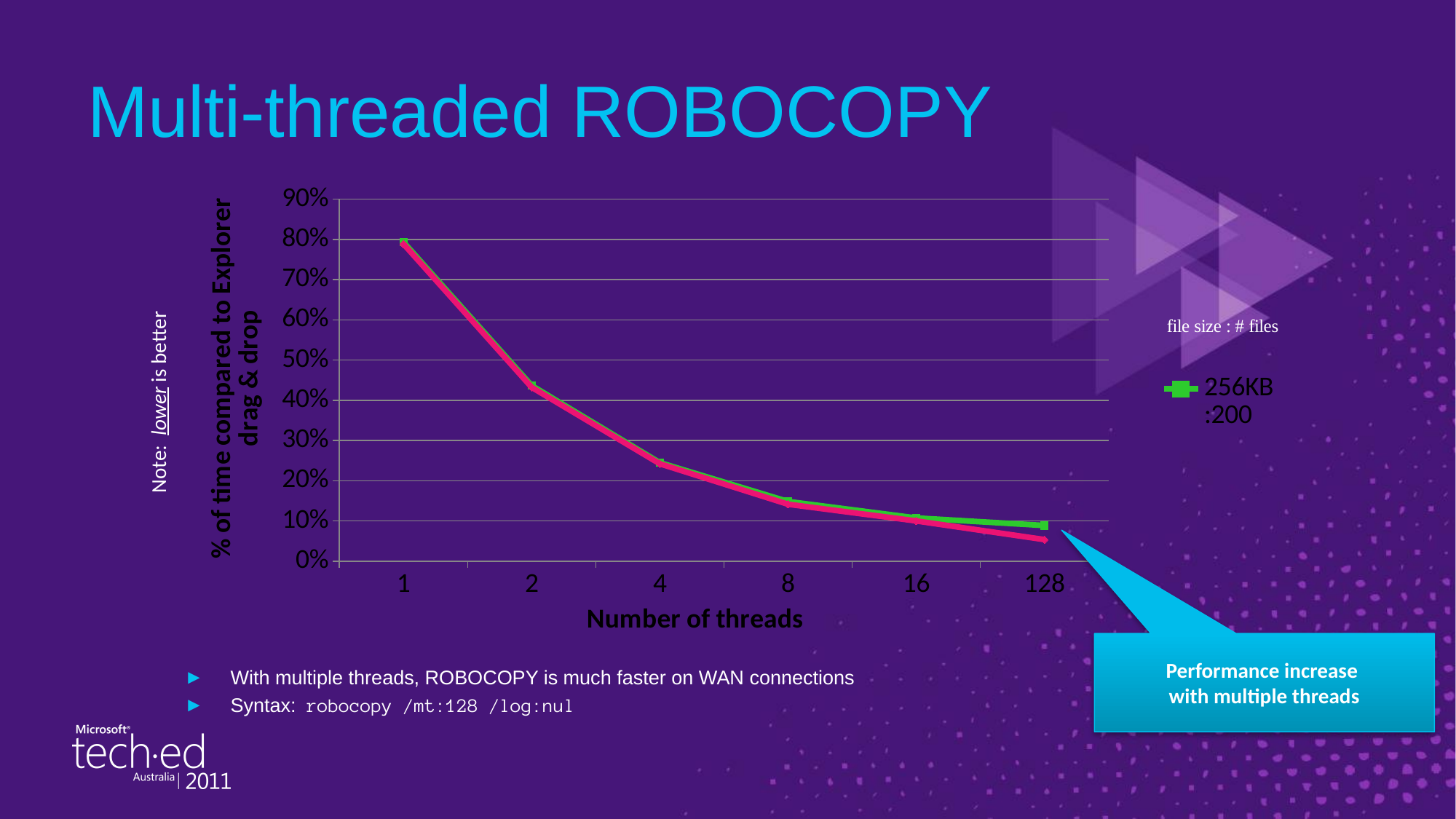

# Multi-threaded ROBOCOPY

### Chart

| Category | 256KB:200 | 1MB:50 |
|---|---|---|
| 1 | 0.793285189632035 | 0.7888045141019887 |
| 2 | 0.4365774419097401 | 0.4322747300057709 |
| 4 | 0.24501200649763452 | 0.24221161685093787 |
| 8 | 0.14846564022882974 | 0.1416152937189129 |
| 16 | 0.10756409350942864 | 0.10017495809249864 |
| 128 | 0.08869800127127656 | 0.05373320264910381 |
Note:  lower is better
Performance increase
with multiple threads
With multiple threads, ROBOCOPY is much faster on WAN connections
Syntax:  robocopy /mt:128 /log:nul